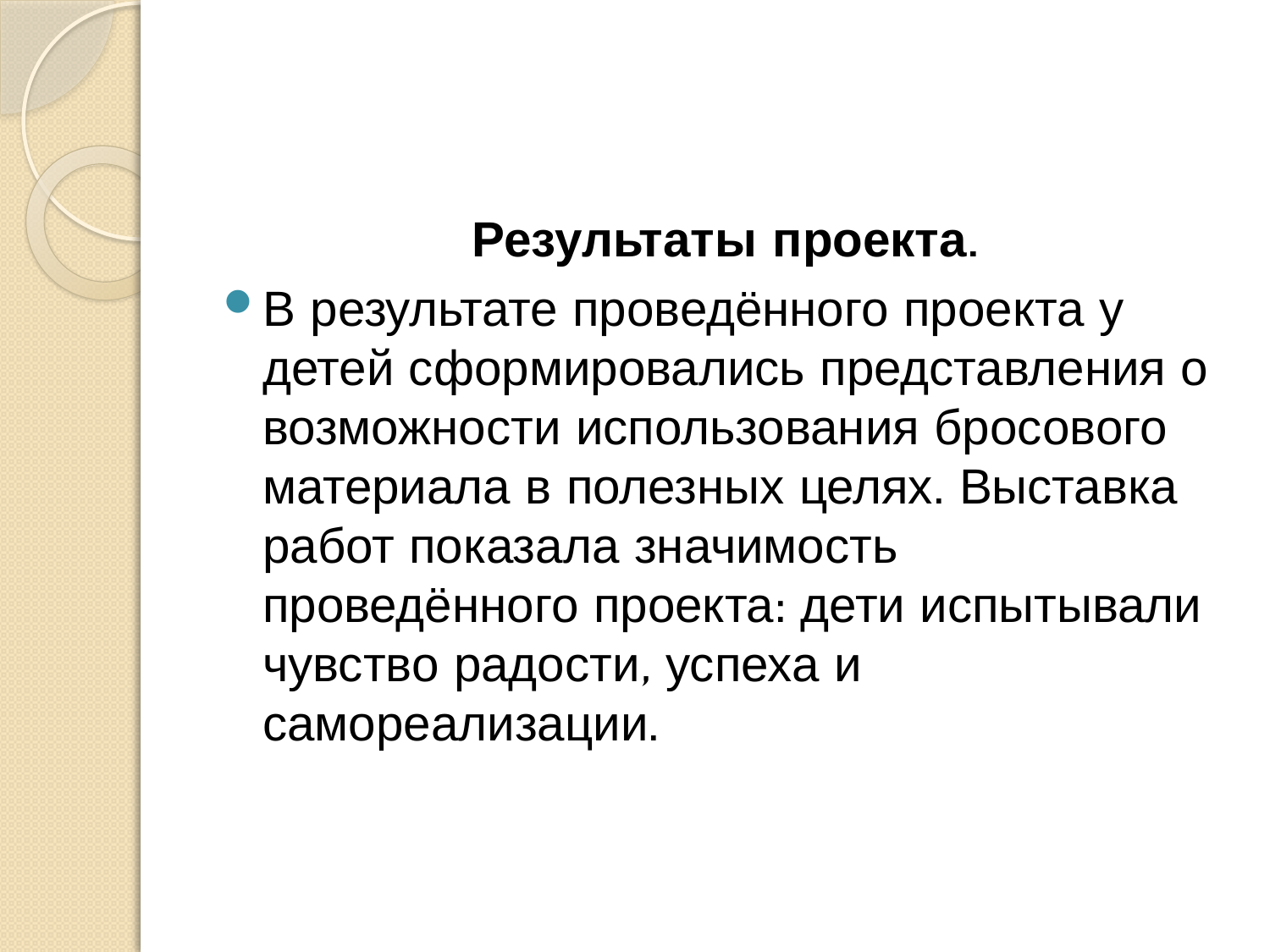

#
Результаты проекта.
В результате проведённого проекта у детей сформировались представления о возможности использования бросового материала в полезных целях. Выставка работ показала значимость проведённого проекта: дети испытывали чувство радости, успеха и самореализации.